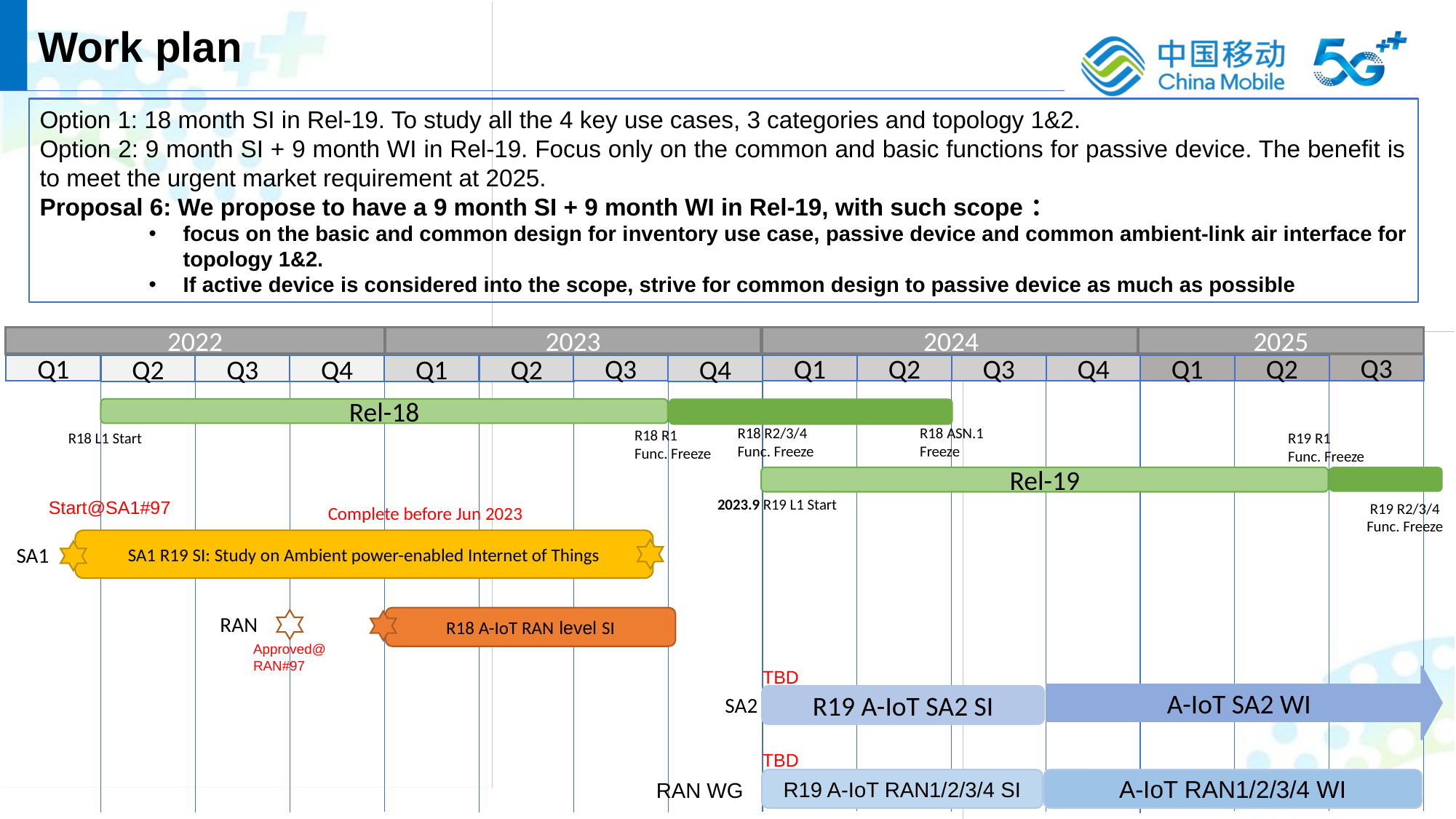

Work plan
Option 1: 18 month SI in Rel-19. To study all the 4 key use cases, 3 categories and topology 1&2.
Option 2: 9 month SI + 9 month WI in Rel-19. Focus only on the common and basic functions for passive device. The benefit is to meet the urgent market requirement at 2025.
Proposal 6: We propose to have a 9 month SI + 9 month WI in Rel-19, with such scope：
focus on the basic and common design for inventory use case, passive device and common ambient-link air interface for topology 1&2.
If active device is considered into the scope, strive for common design to passive device as much as possible
2025
2022
2023
2024
Q3
Q1
Q2
Q3
Q4
Q3
Q1
Q1
Q2
Q3
Q4
Q1
Q4
Q2
Q2
Rel-18

R18 ASN.1
Freeze
R18 R2/3/4
Func. Freeze
R18 R1
Func. Freeze
R18 L1 Start
R19 R1
Func. Freeze
Rel-19

2023.9 R19 L1 Start
Start@SA1#97
R19 R2/3/4
Func. Freeze
Complete before Jun 2023
SA1 R19 SI: Study on Ambient power-enabled Internet of Things
SA1

RAN
R18 A-IoT RAN level SI

Approved@RAN#97
TBD
A-IoT SA2 WI
R19 A-IoT SA2 SI
SA2
TBD
9
R19 A-IoT RAN1/2/3/4 SI
A-IoT RAN1/2/3/4 WI
RAN WG